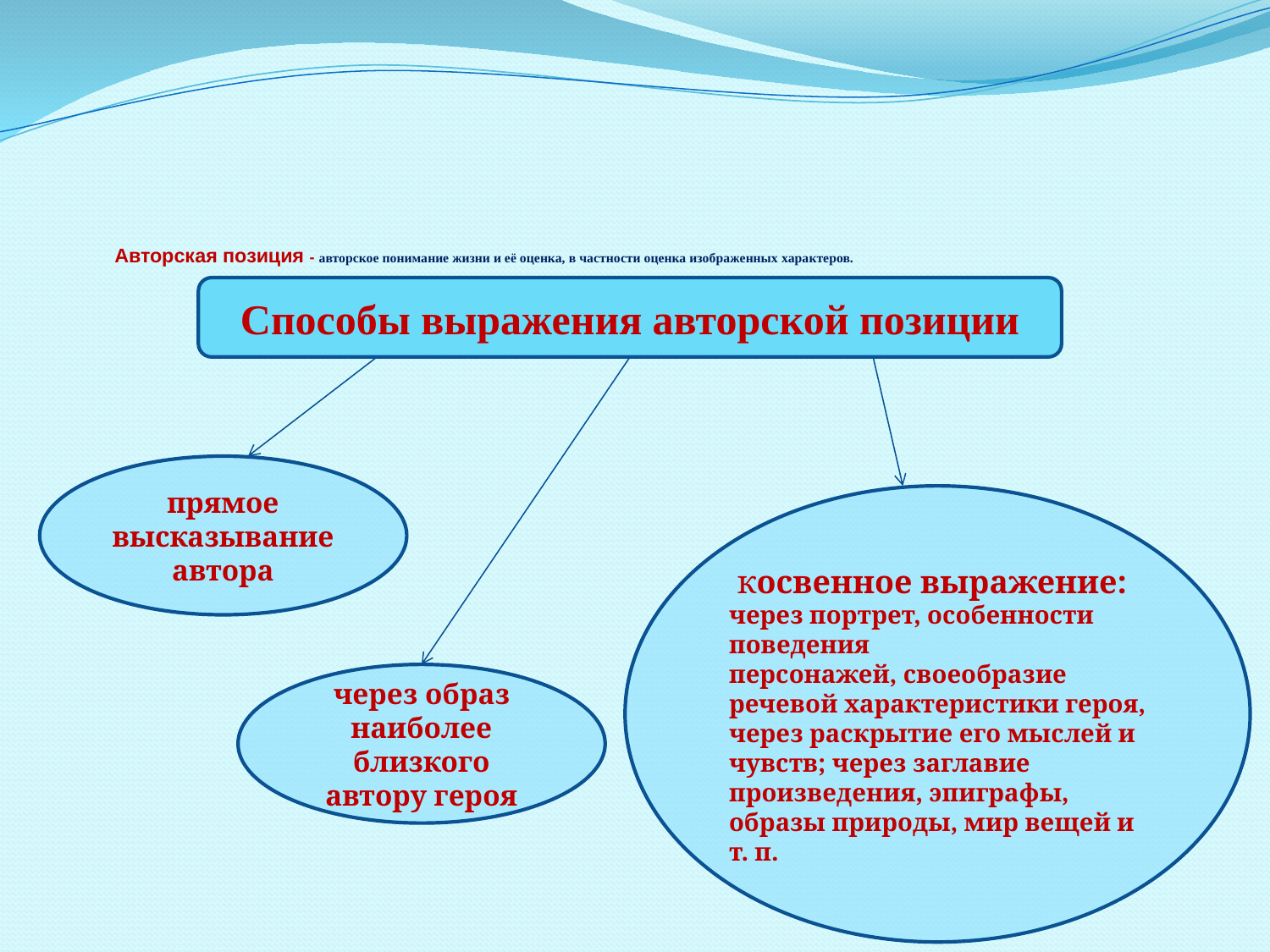

# Авторская позиция - авторское понимание жизни и её оценка, в частности оценка изображенных характеров.
Способы выражения авторской позиции
прямое высказывание автора
 косвенное выражение: через портрет, особенности поведения
персонажей, своеобразие речевой характеристики героя,
через раскрытие его мыслей и чувств; через заглавие произведения, эпиграфы, образы природы, мир вещей и т. п.
через образ наиболее близкого автору героя